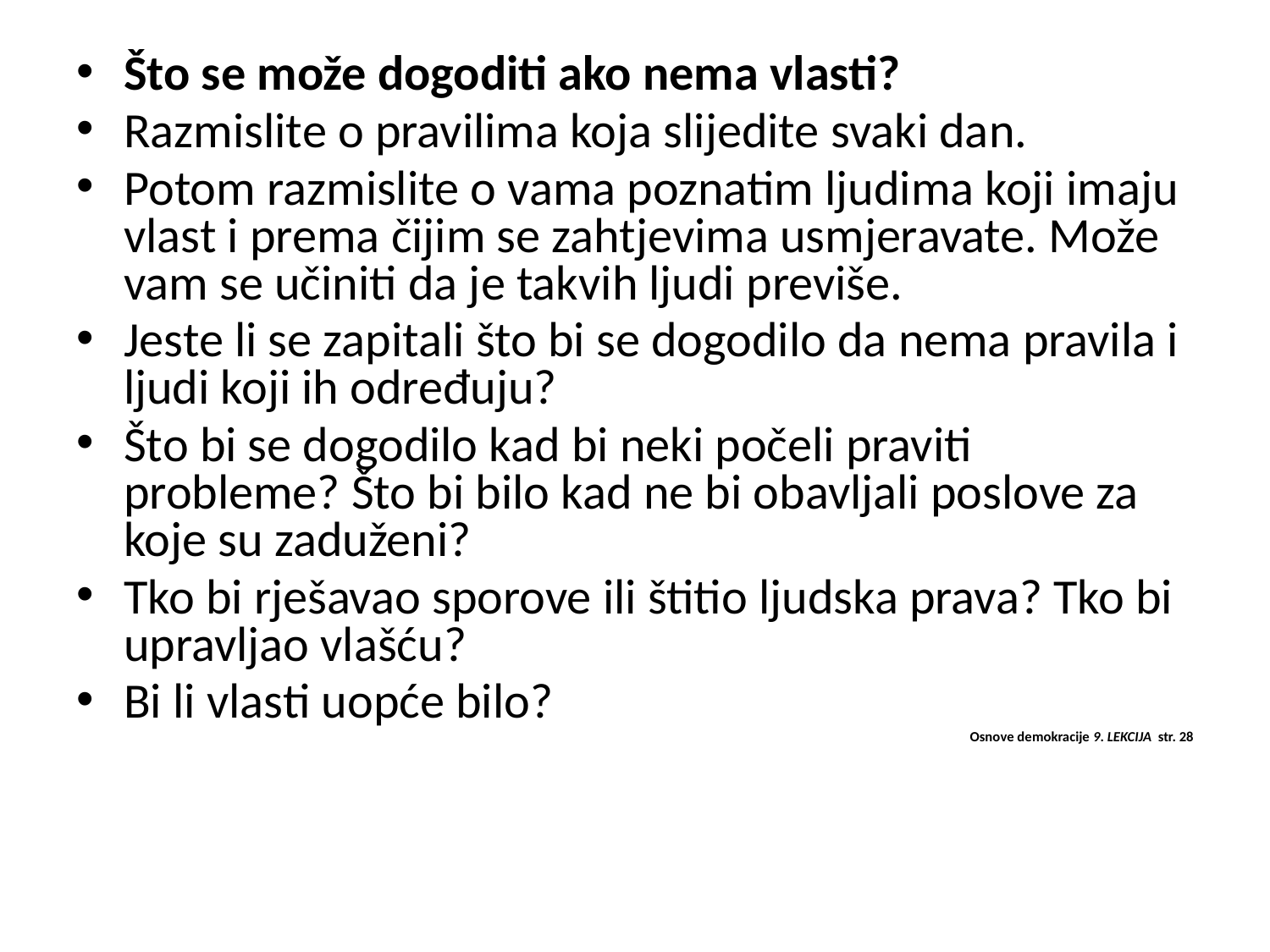

#
Što se može dogoditi ako nema vlasti?
Razmislite o pravilima koja slijedite svaki dan.
Potom razmislite o vama poznatim ljudima koji imaju vlast i prema čijim se zahtjevima usmjeravate. Može vam se učiniti da je takvih ljudi previše.
Jeste li se zapitali što bi se dogodilo da nema pravila i ljudi koji ih određuju?
Što bi se dogodilo kad bi neki počeli praviti probleme? Što bi bilo kad ne bi obavljali poslove za koje su zaduženi?
Tko bi rješavao sporove ili štitio ljudska prava? Tko bi upravljao vlašću?
Bi li vlasti uopće bilo?
Osnove demokracije 9. LEKCIJA  str. 28